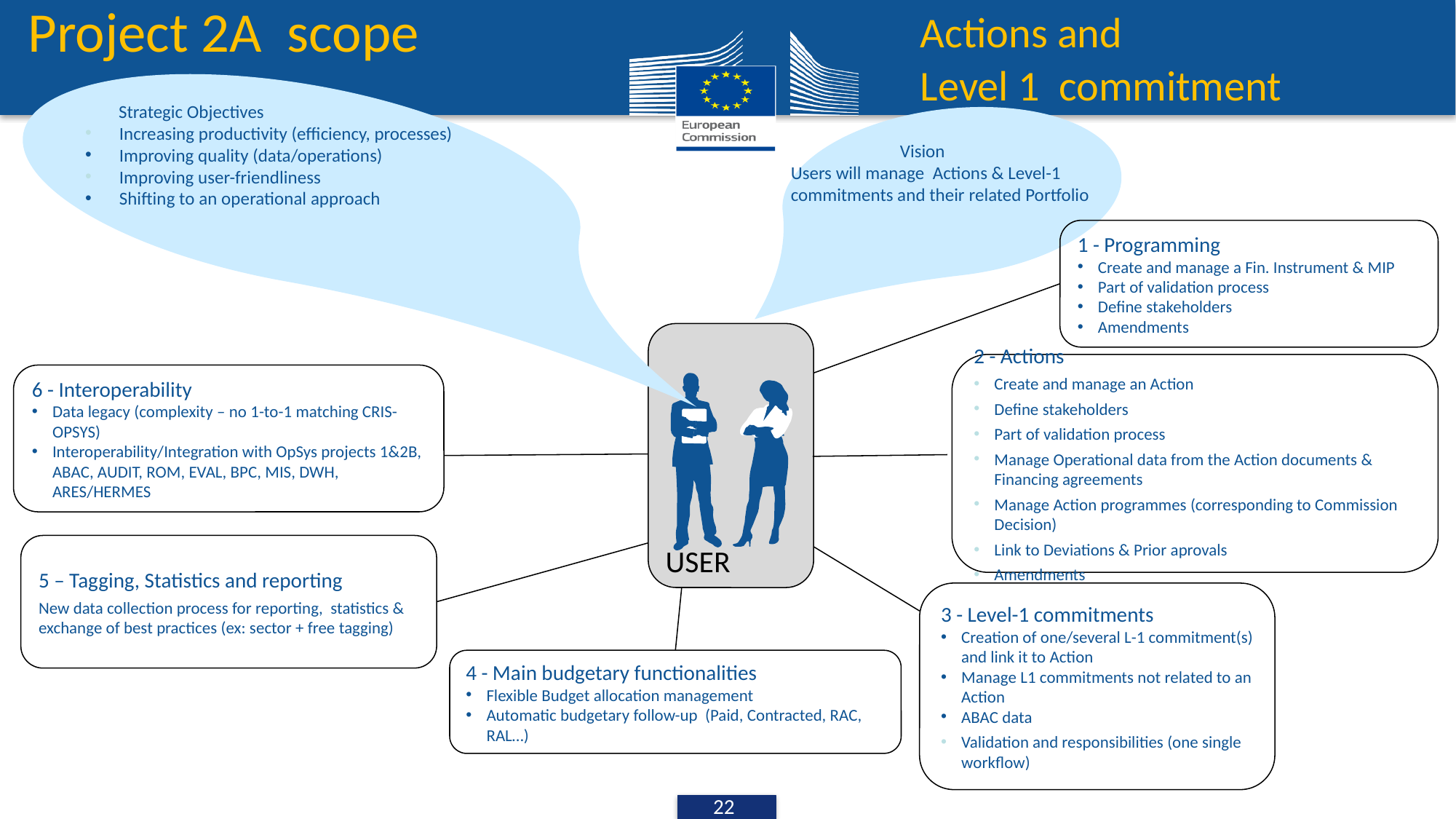

# Project 2A  scope

Actions and
Level 1  commitment
        Strategic Objectives
Increasing productivity (efficiency, processes)
Improving quality (data/operations)
Improving user-friendliness
Shifting to an operational approach

        	Vision
Users will manage  Actions & Level-1 commitments and their related Portfolio
1 - Programming
Create and manage a Fin. Instrument & MIP
Part of validation process
Define stakeholders
Amendments
2 - Actions
Create and manage an Action
Define stakeholders
Part of validation process
Manage Operational data from the Action documents & Financing agreements
Manage Action programmes (corresponding to Commission Decision)
Link to Deviations & Prior aprovals
Amendments
6 - Interoperability
Data legacy (complexity – no 1-to-1 matching CRIS-OPSYS)
Interoperability/Integration with OpSys projects 1&2B, ABAC, AUDIT, ROM, EVAL, BPC, MIS, DWH, ARES/HERMES

5 – Tagging, Statistics and reporting
New data collection process for reporting,  statistics & exchange of best practices (ex: sector + free tagging)
     USER
3 - Level-1 commitments
Creation of one/several L-1 commitment(s) and link it to Action
Manage L1 commitments not related to an Action
ABAC data
Validation and responsibilities (one single workflow)
4 - Main budgetary functionalities
Flexible Budget allocation management
Automatic budgetary follow-up  (Paid, Contracted, RAC, RAL…)
22